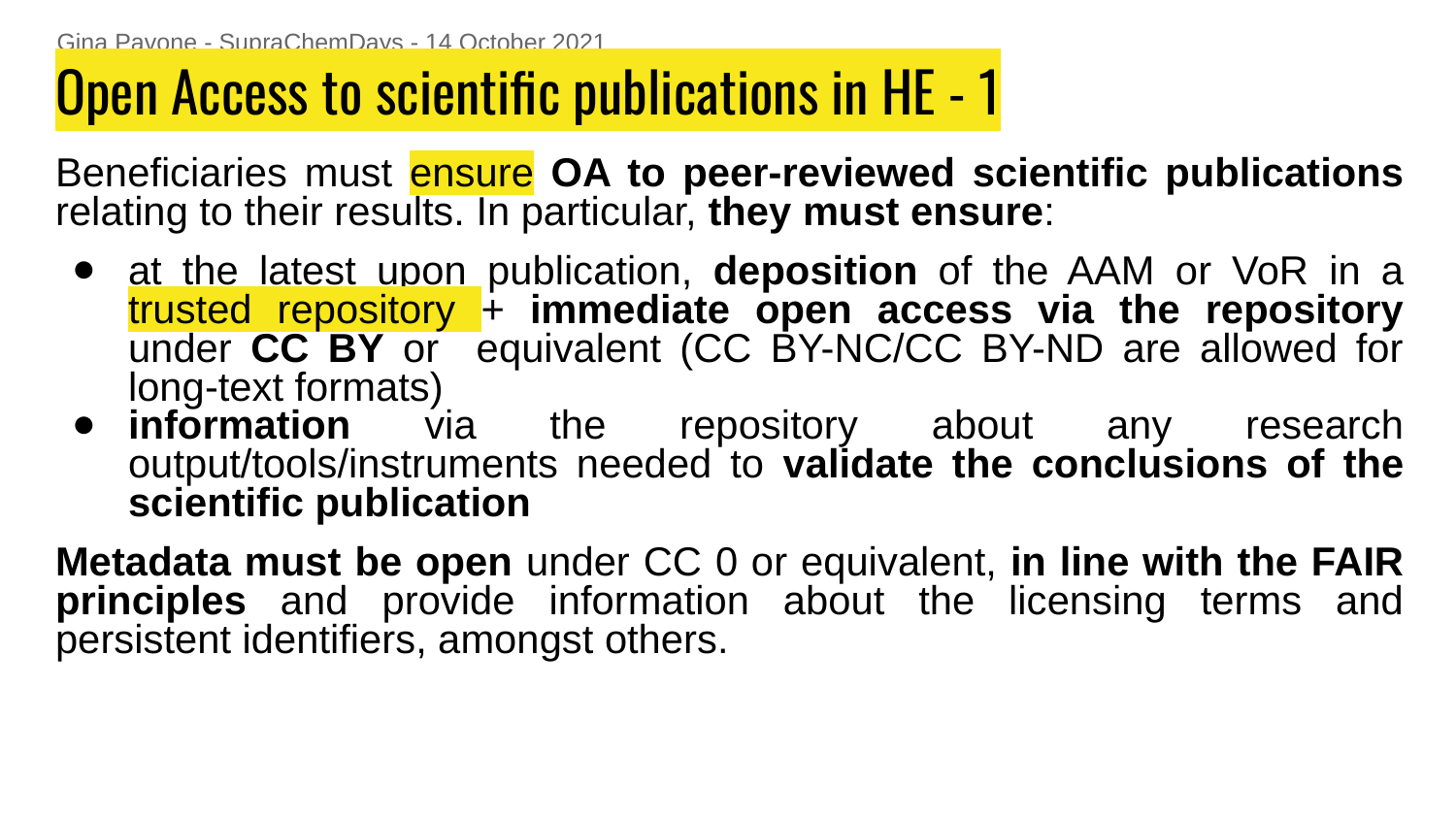

Open Access to scientific publications in HE - 1
Beneficiaries must ensure OA to peer-reviewed scientific publications relating to their results. In particular, they must ensure:
at the latest upon publication, deposition of the AAM or VoR in a trusted repository + immediate open access via the repository under CC BY or  equivalent (CC BY-NC/CC BY-ND are allowed for long-text formats)
information via the repository about any research output/tools/instruments needed to validate the conclusions of the scientific publication
Metadata must be open under CC 0 or equivalent, in line with the FAIR principles and provide information about the licensing terms and persistent identifiers, amongst others.